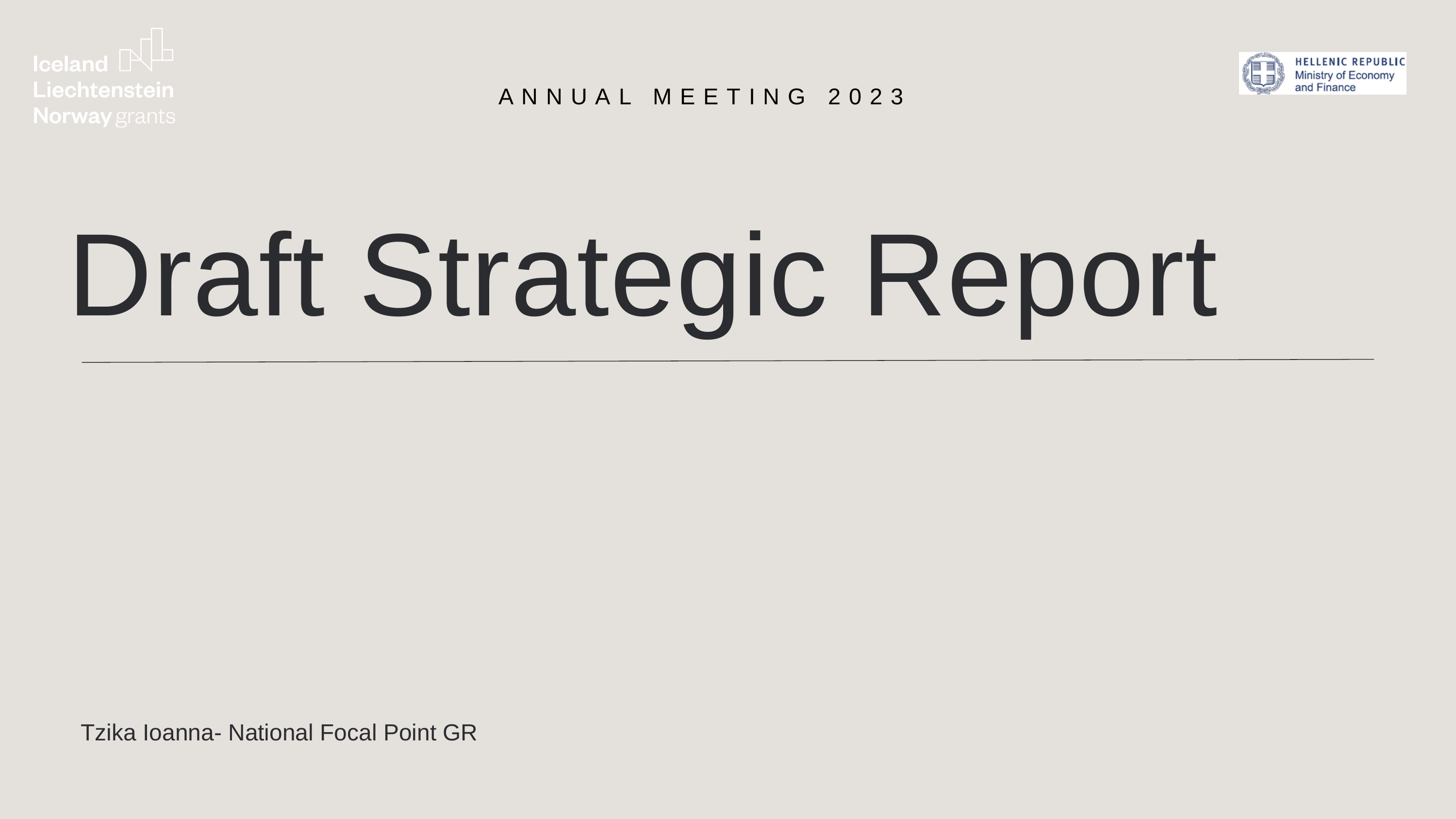

ANNUAL MEETING 2023
Draft Strategic Report

Tzika Ioanna- National Focal Point GR